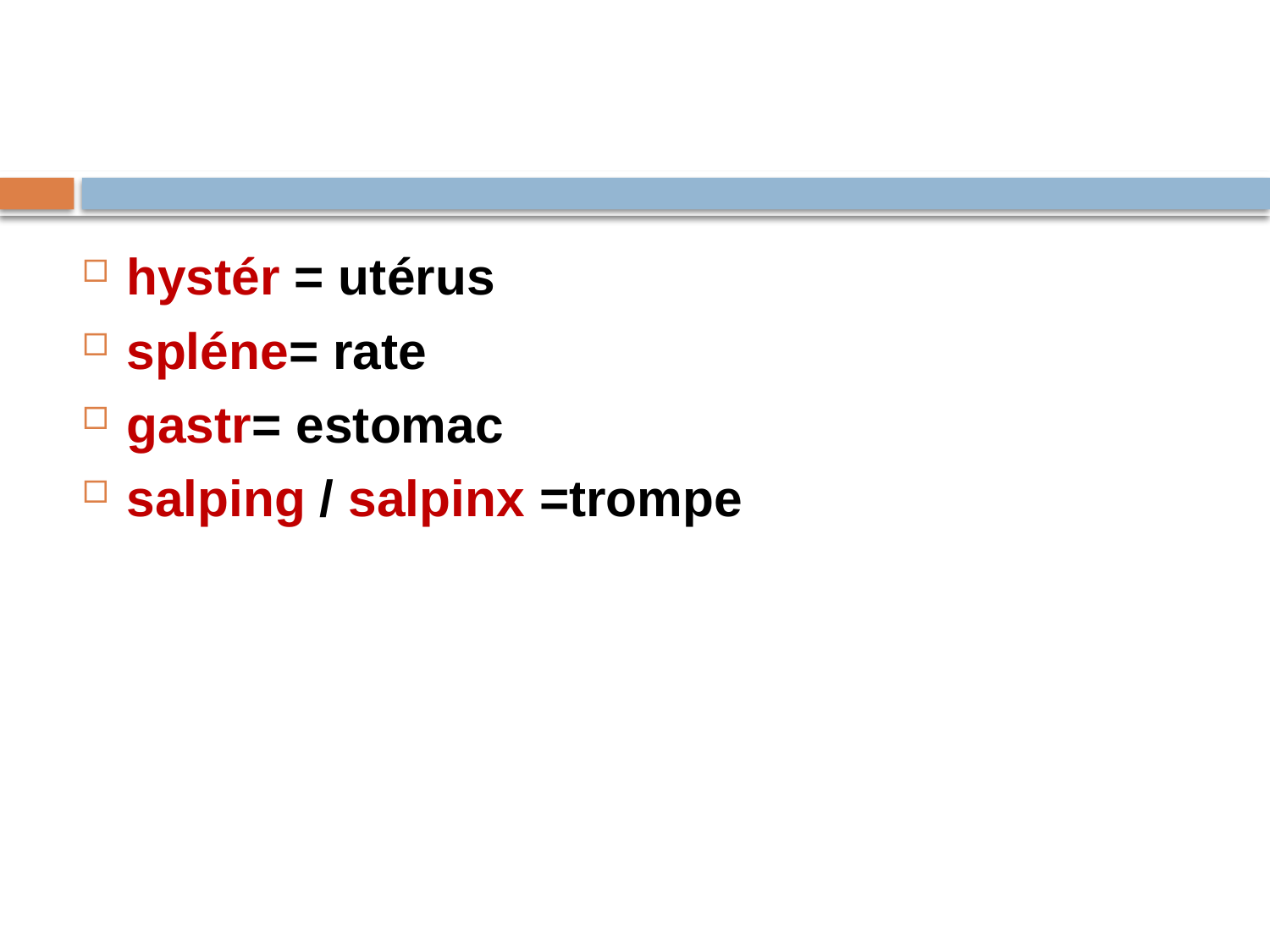

hystér = utérus
spléne= rate
gastr= estomac
salping / salpinx =trompe